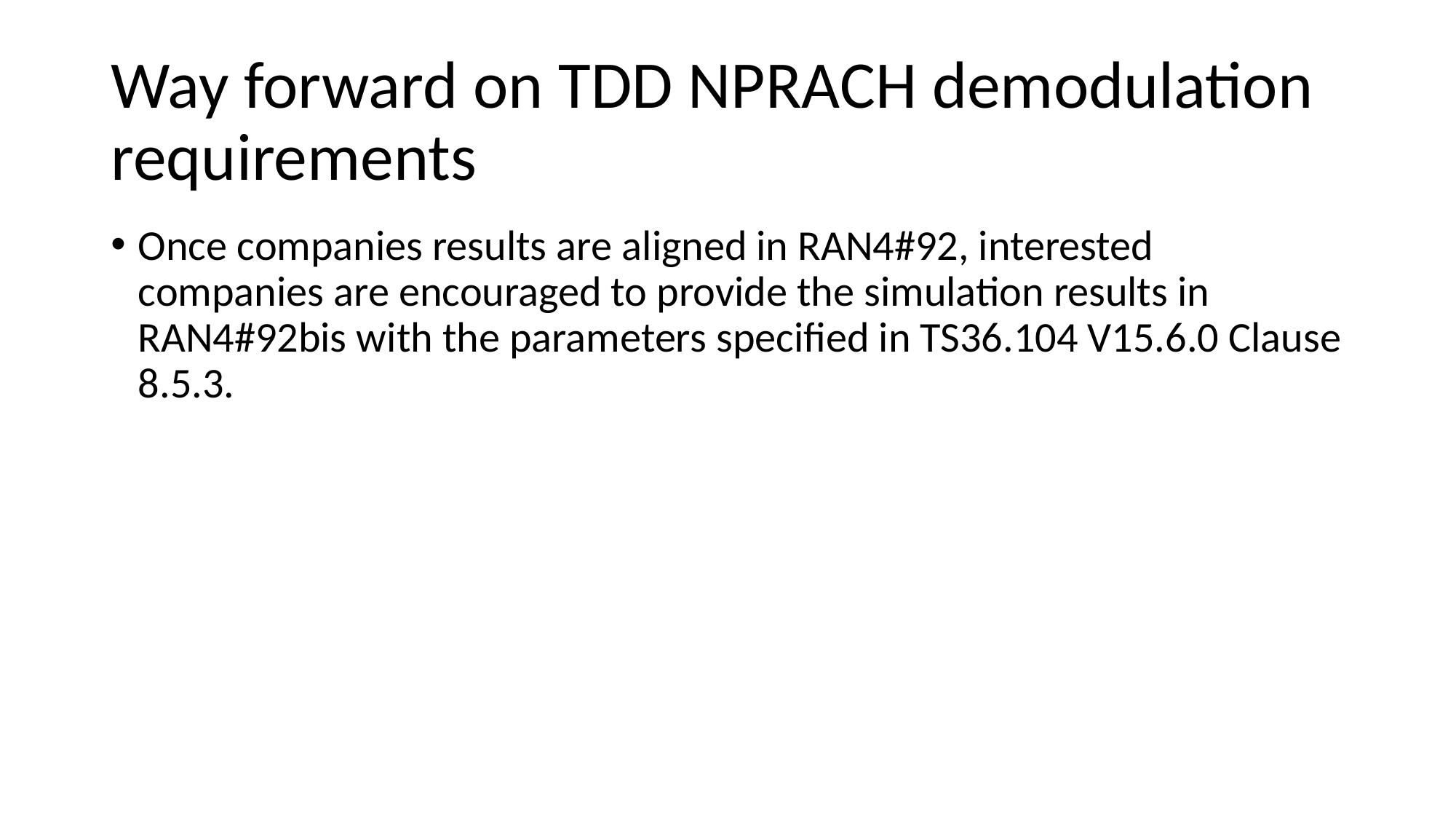

# Way forward on TDD NPRACH demodulation requirements
Once companies results are aligned in RAN4#92, interested companies are encouraged to provide the simulation results in RAN4#92bis with the parameters specified in TS36.104 V15.6.0 Clause 8.5.3.